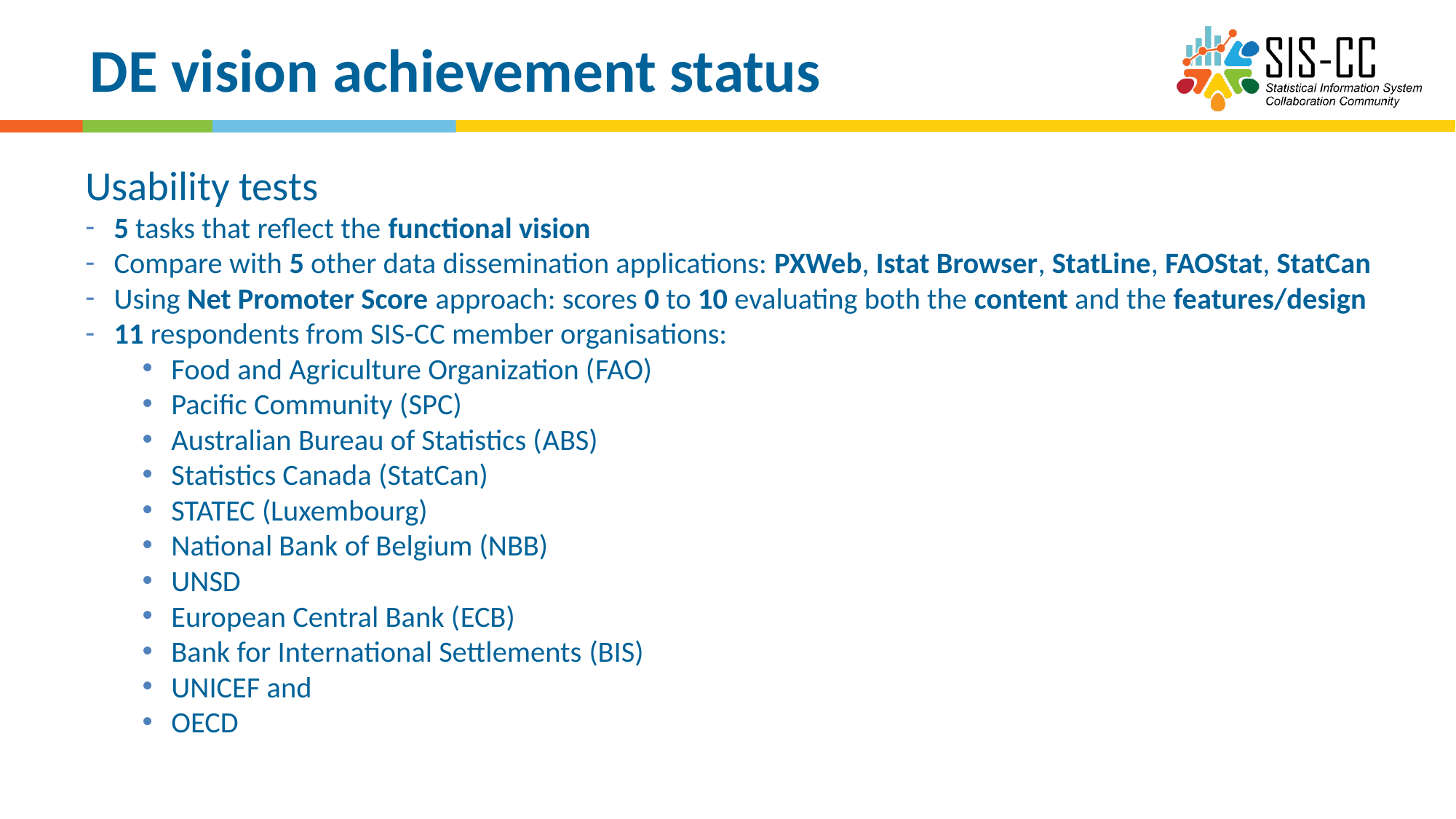

# DE vision achievement status
Usability tests
5 tasks that reflect the functional vision
Compare with 5 other data dissemination applications: PXWeb, Istat Browser, StatLine, FAOStat, StatCan
Using Net Promoter Score approach: scores 0 to 10 evaluating both the content and the features/design
11 respondents from SIS-CC member organisations:
Food and Agriculture Organization (FAO)
Pacific Community (SPC)
Australian Bureau of Statistics (ABS)
Statistics Canada (StatCan)
STATEC (Luxembourg)
National Bank of Belgium (NBB)
UNSD
European Central Bank (ECB)
Bank for International Settlements (BIS)
UNICEF and
OECD